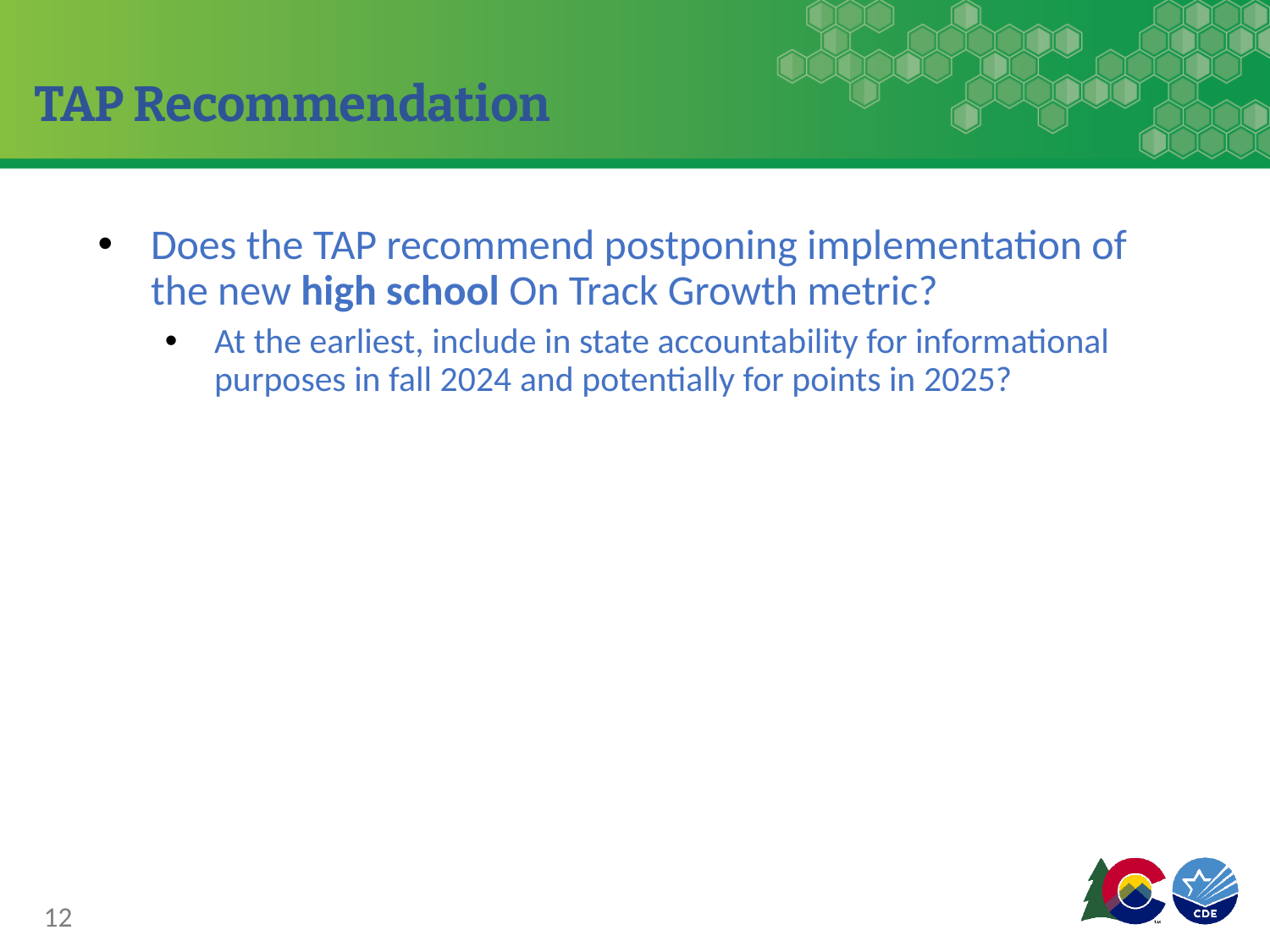

TAP Recommendation
Does the TAP recommend postponing implementation of the new high school On Track Growth metric?
At the earliest, include in state accountability for informational purposes in fall 2024 and potentially for points in 2025?

12